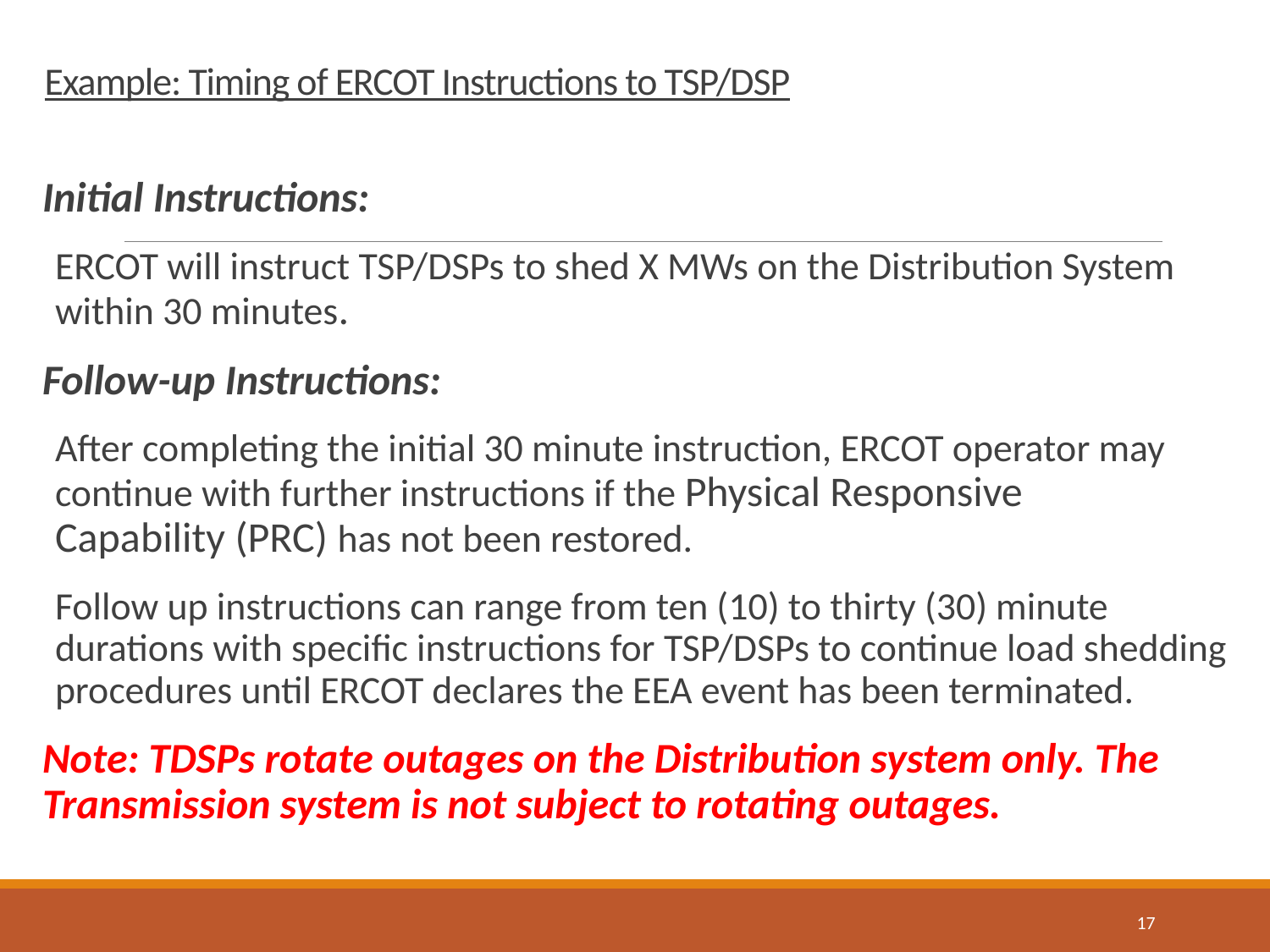

# Example: Timing of ERCOT Instructions to TSP/DSP
Initial Instructions:
ERCOT will instruct TSP/DSPs to shed X MWs on the Distribution System within 30 minutes.
Follow-up Instructions:
After completing the initial 30 minute instruction, ERCOT operator may continue with further instructions if the Physical Responsive Capability (PRC) has not been restored.
Follow up instructions can range from ten (10) to thirty (30) minute durations with specific instructions for TSP/DSPs to continue load shedding procedures until ERCOT declares the EEA event has been terminated.
Note: TDSPs rotate outages on the Distribution system only. The Transmission system is not subject to rotating outages.

17